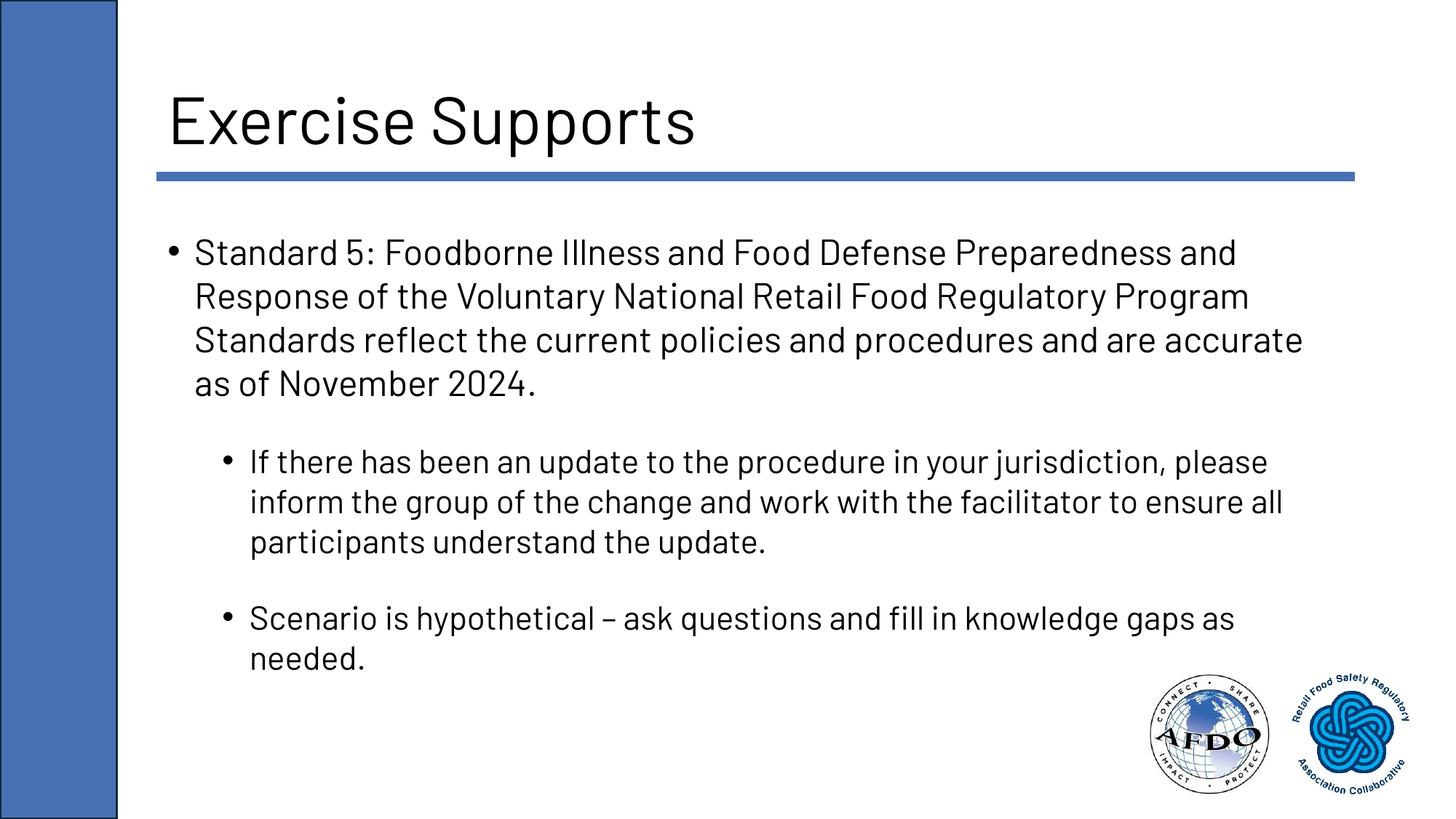

# Exercise Supports
Standard 5: Foodborne Illness and Food Defense Preparedness and Response of the Voluntary National Retail Food Regulatory Program Standards reflect the current policies and procedures and are accurate as of November 2024.
If there has been an update to the procedure in your jurisdiction, please inform the group of the change and work with the facilitator to ensure all participants understand the update.
Scenario is hypothetical – ask questions and fill in knowledge gaps as needed.